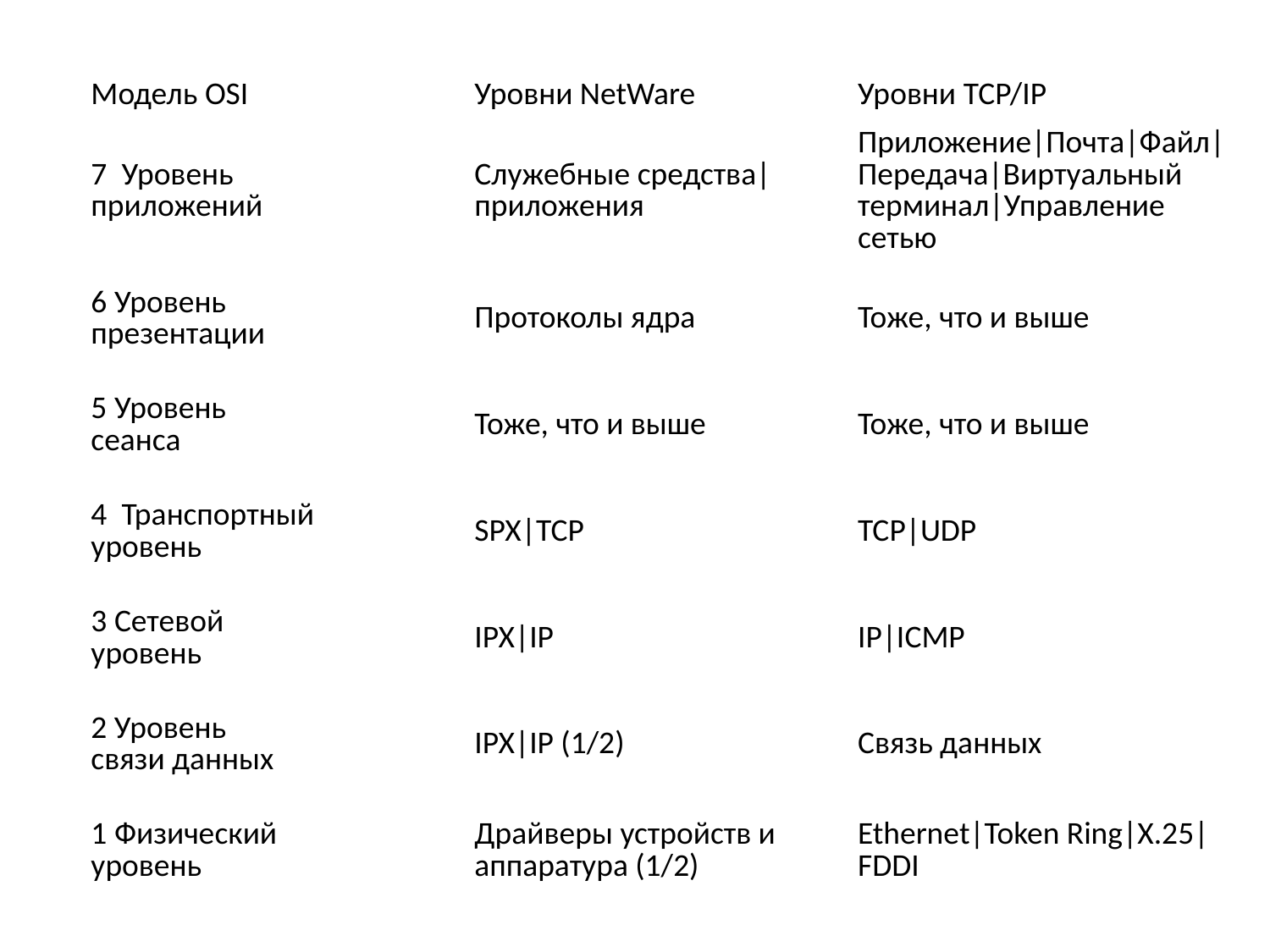

| Модель OSI | Уровни NetWare | Уровни TCP/IP |
| --- | --- | --- |
| 7 Уровень приложений | Служебные средства|приложения | Приложение|Почта|Файл|Передача|Виртуальный терминал|Управление сетью |
| 6 Уровень презентации | Протоколы ядра | Тоже, что и выше |
| 5 Уровень сеанса | Тоже, что и выше | Тоже, что и выше |
| 4 Транспортный уровень | SPX|TCP | TCP|UDP |
| 3 Сетевой уровень | IPX|IP | IP|ICMP |
| 2 Уровень связи данных | IPX|IP (1/2) | Связь данных |
| 1 Физический уровень | Драйверы устройств и аппаратура (1/2) | Ethernet|Token Ring|X.25|FDDI |